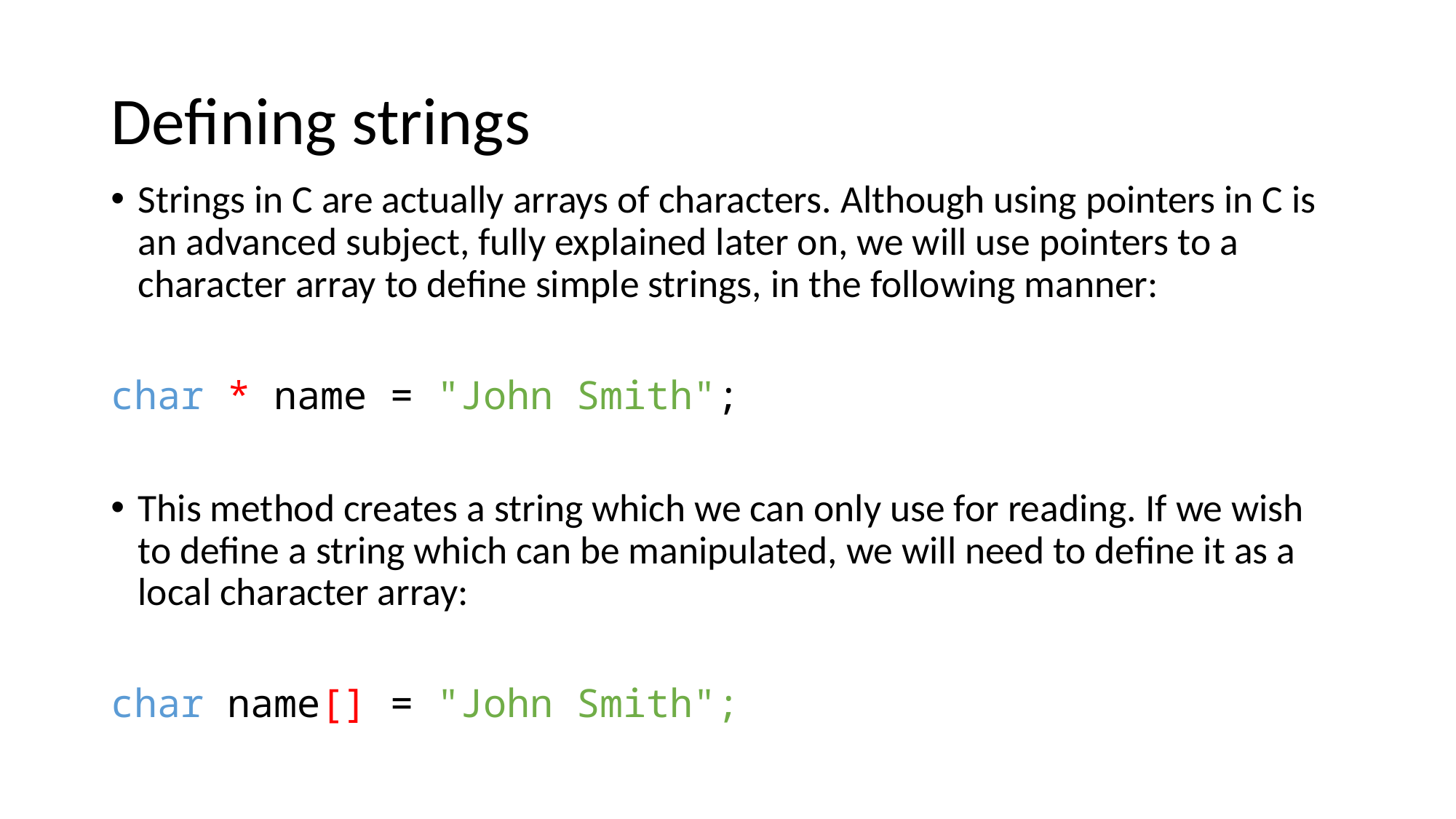

# Defining strings
Strings in C are actually arrays of characters. Although using pointers in C is an advanced subject, fully explained later on, we will use pointers to a character array to define simple strings, in the following manner:

char * name = "John Smith";

This method creates a string which we can only use for reading. If we wish to define a string which can be manipulated, we will need to define it as a local character array:

char name[] = "John Smith";